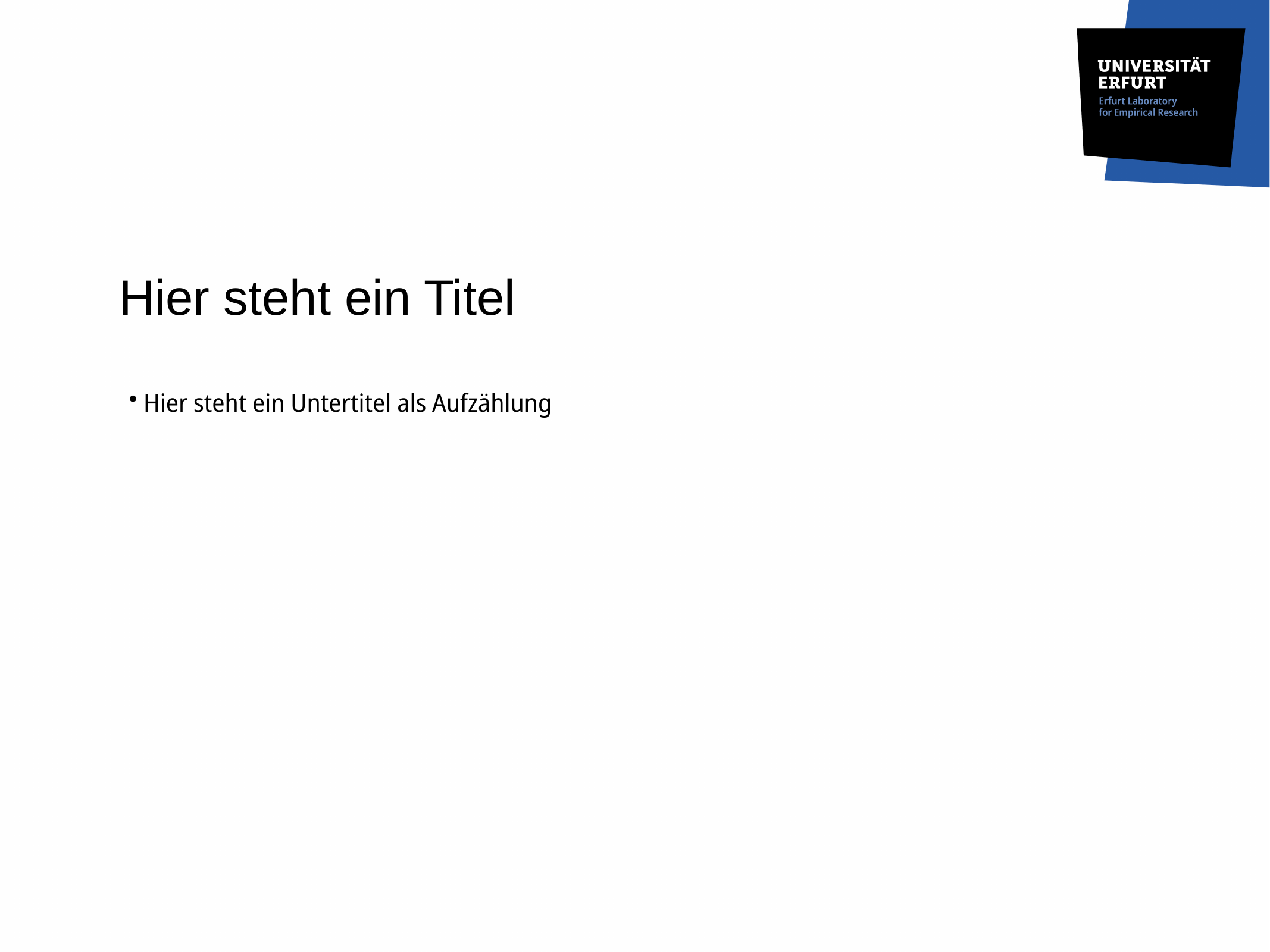

# Hier steht ein Titel
 Hier steht ein Untertitel als Aufzählung